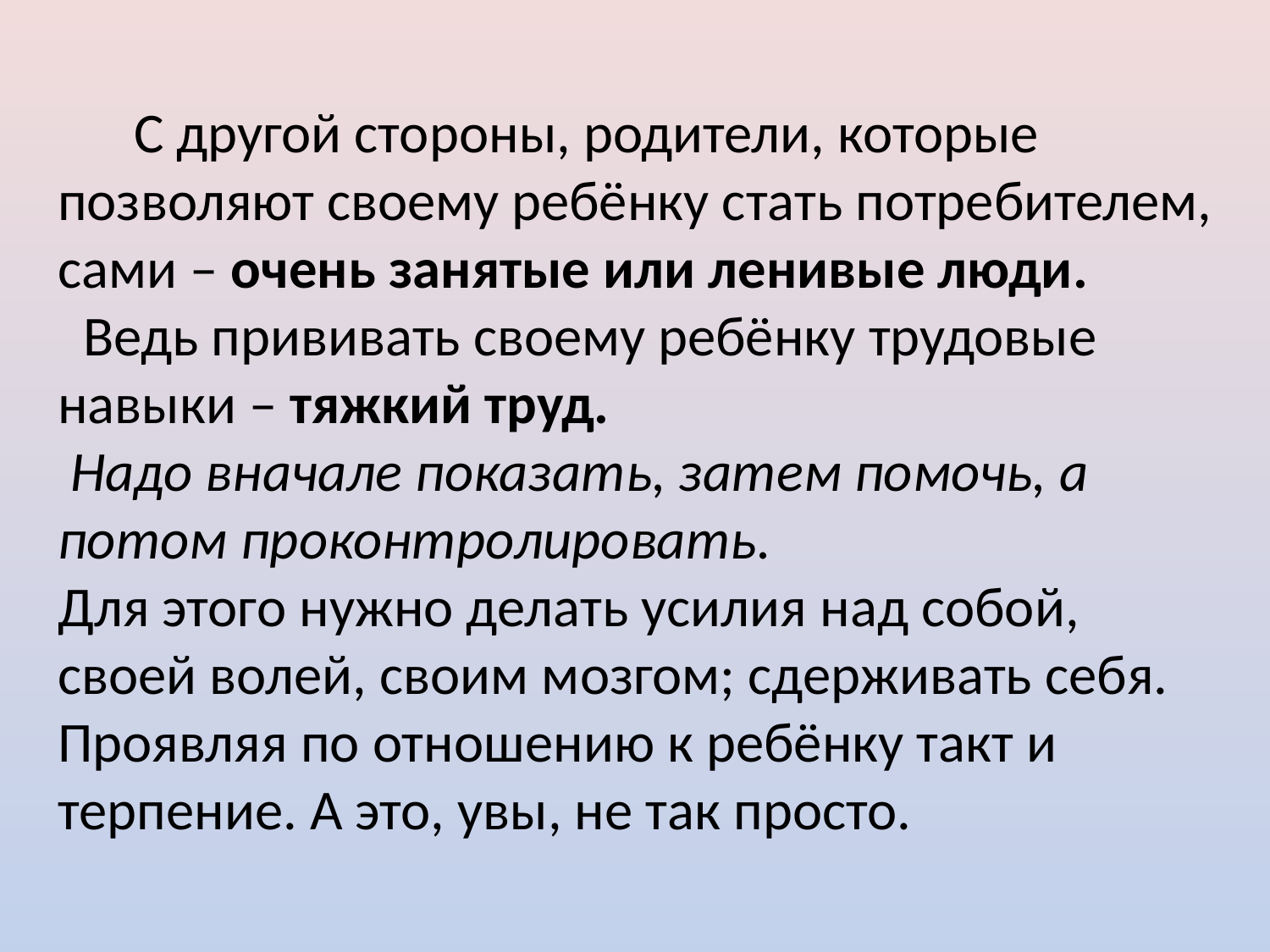

С другой стороны, родители, которые позволяют своему ребёнку стать потребителем, сами – очень занятые или ленивые люди.
  Ведь прививать своему ребёнку трудовые навыки – тяжкий труд.
 Надо вначале показать, затем помочь, а потом проконтролировать.
Для этого нужно делать усилия над собой, своей волей, своим мозгом; сдерживать себя. Проявляя по отношению к ребёнку такт и терпение. А это, увы, не так просто.